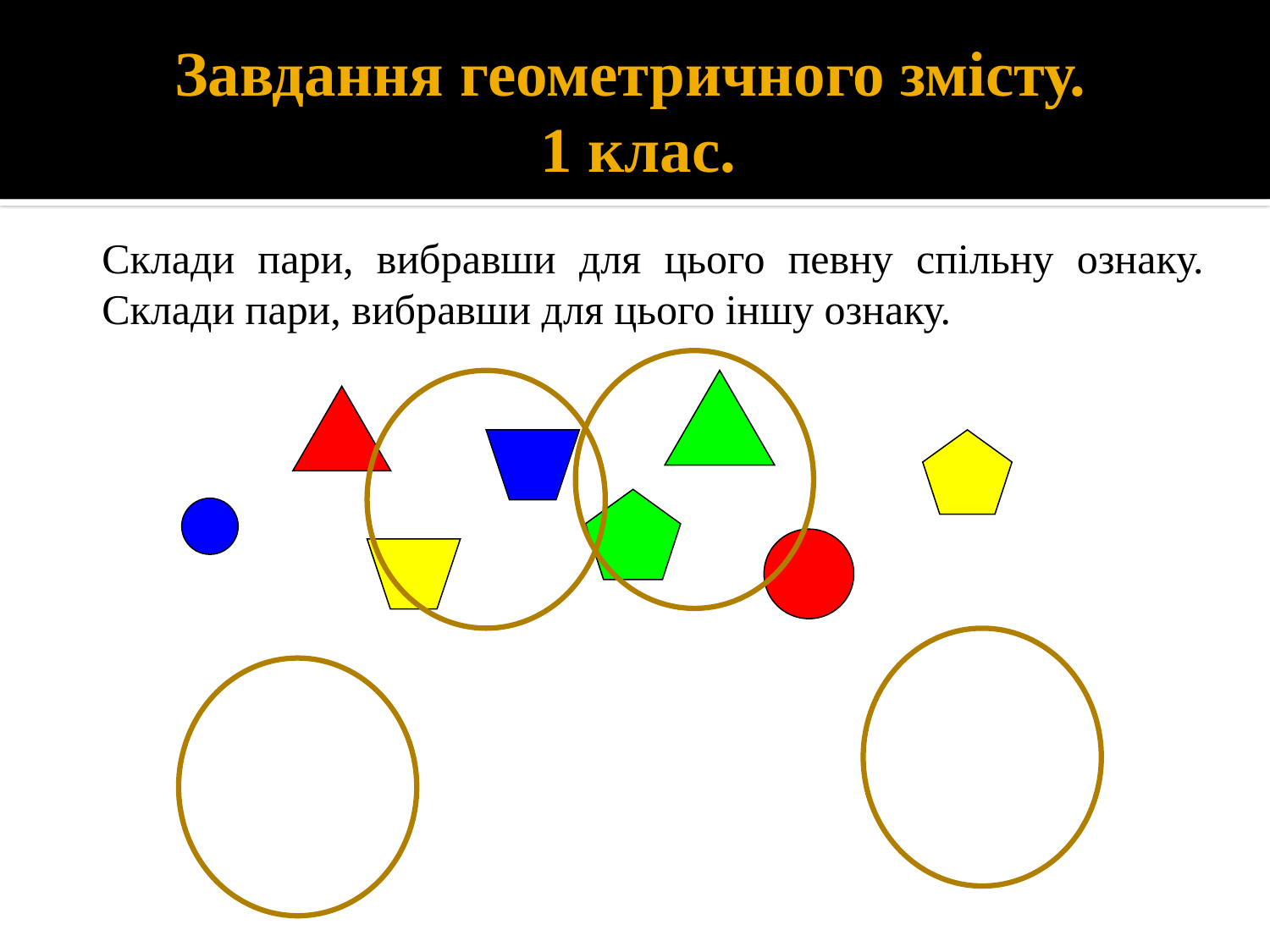

# Завдання геометричного змісту. 1 клас.
Склади пари, вибравши для цього певну спільну ознаку. Склади пари, вибравши для цього іншу ознаку.